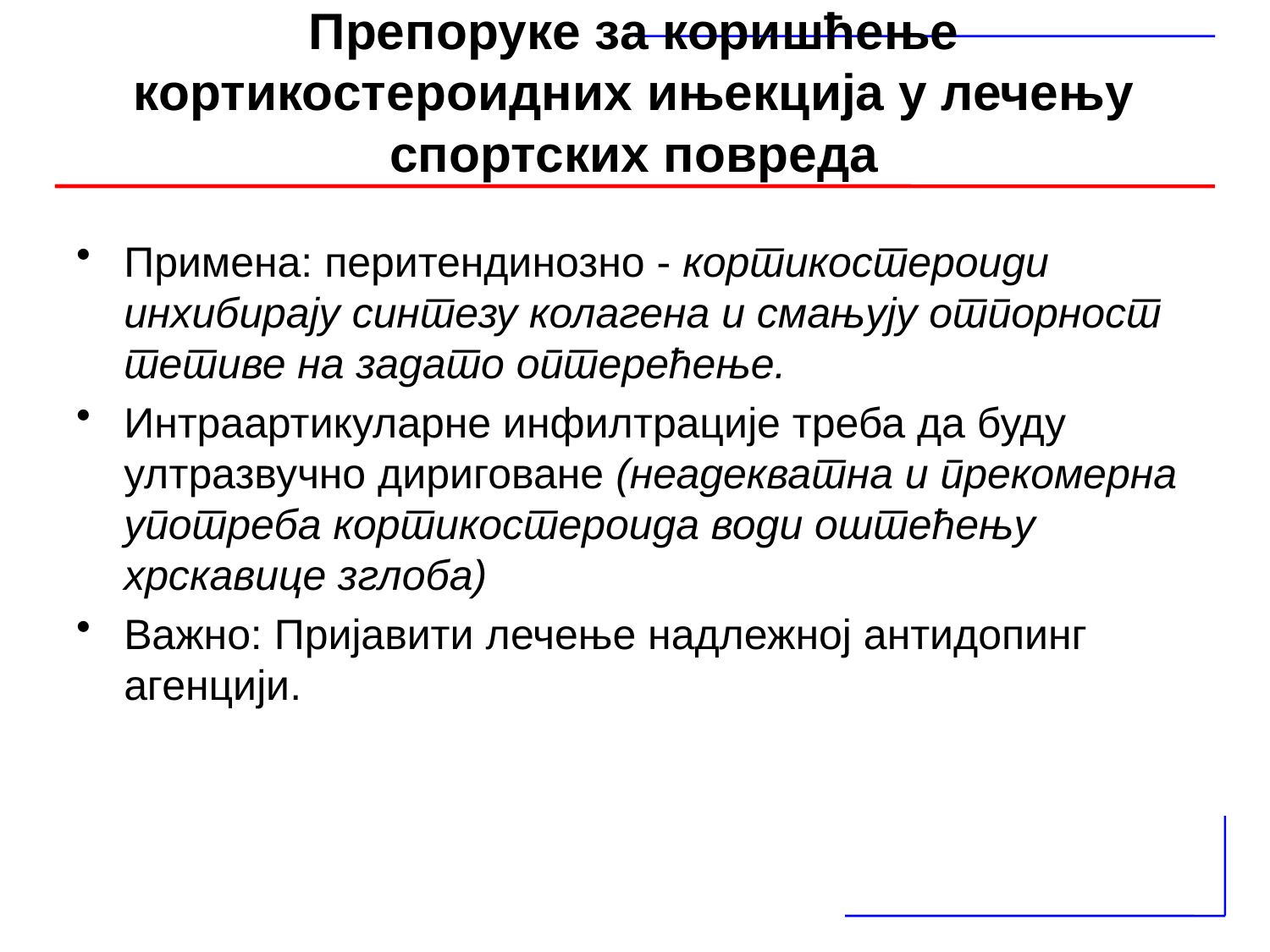

# Препоруке за коришћење кортикостероидних ињекција у лечењу спортских повреда
Примена: перитендинозно - кортикостероиди инхибирају синтезу колагена и смањују отпорност тетиве на задато оптерећење.
Интраартикуларне инфилтрације треба да буду ултразвучно дириговане (неадекватна и прекомерна употреба кортикостероида води оштећењу хрскавице зглоба)
Важно: Пријавити лечење надлежној антидопинг агенцији.